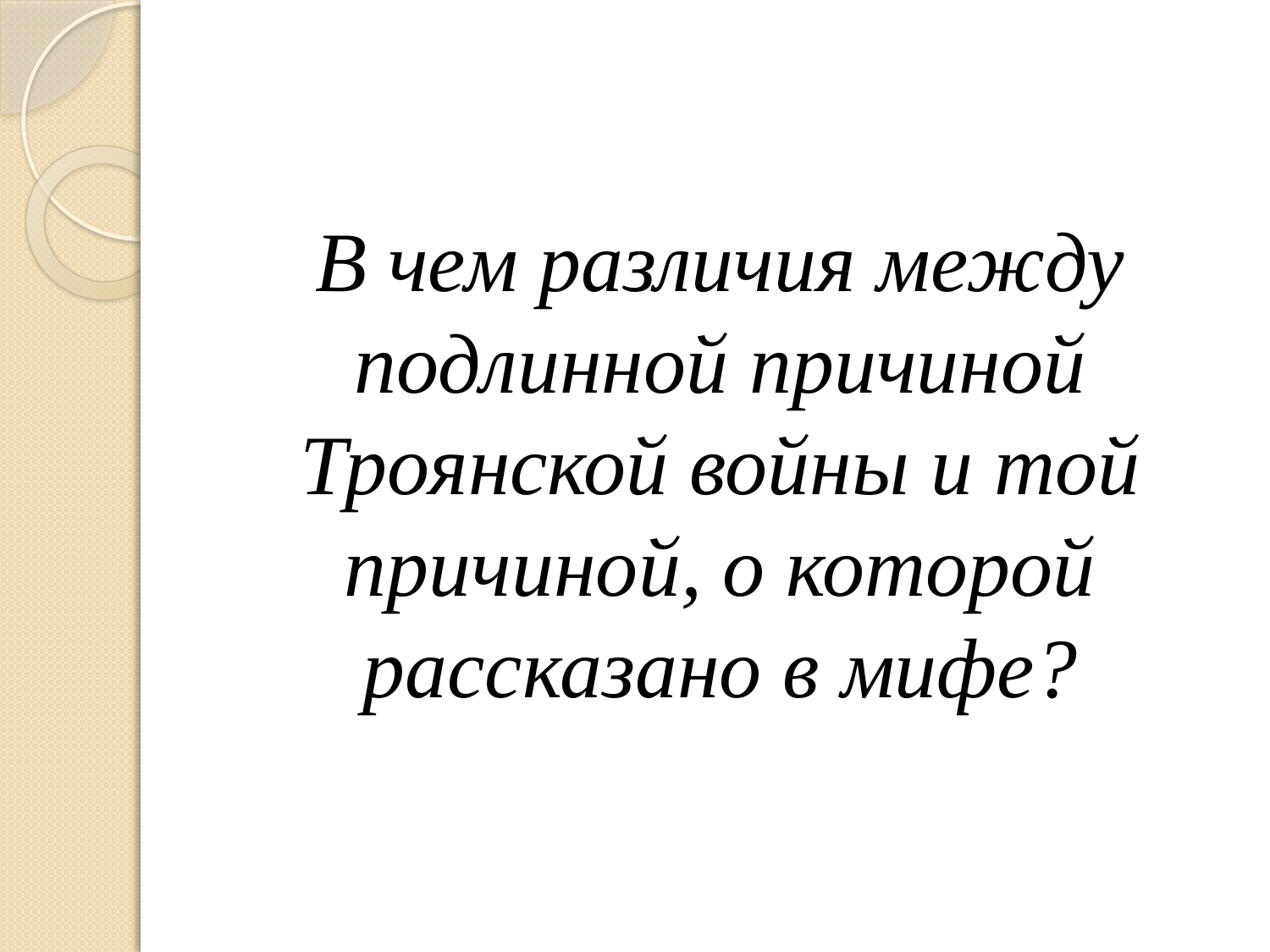

#
В чем различия между подлинной причиной Троянской войны и той причиной, о которой рассказано в мифе?